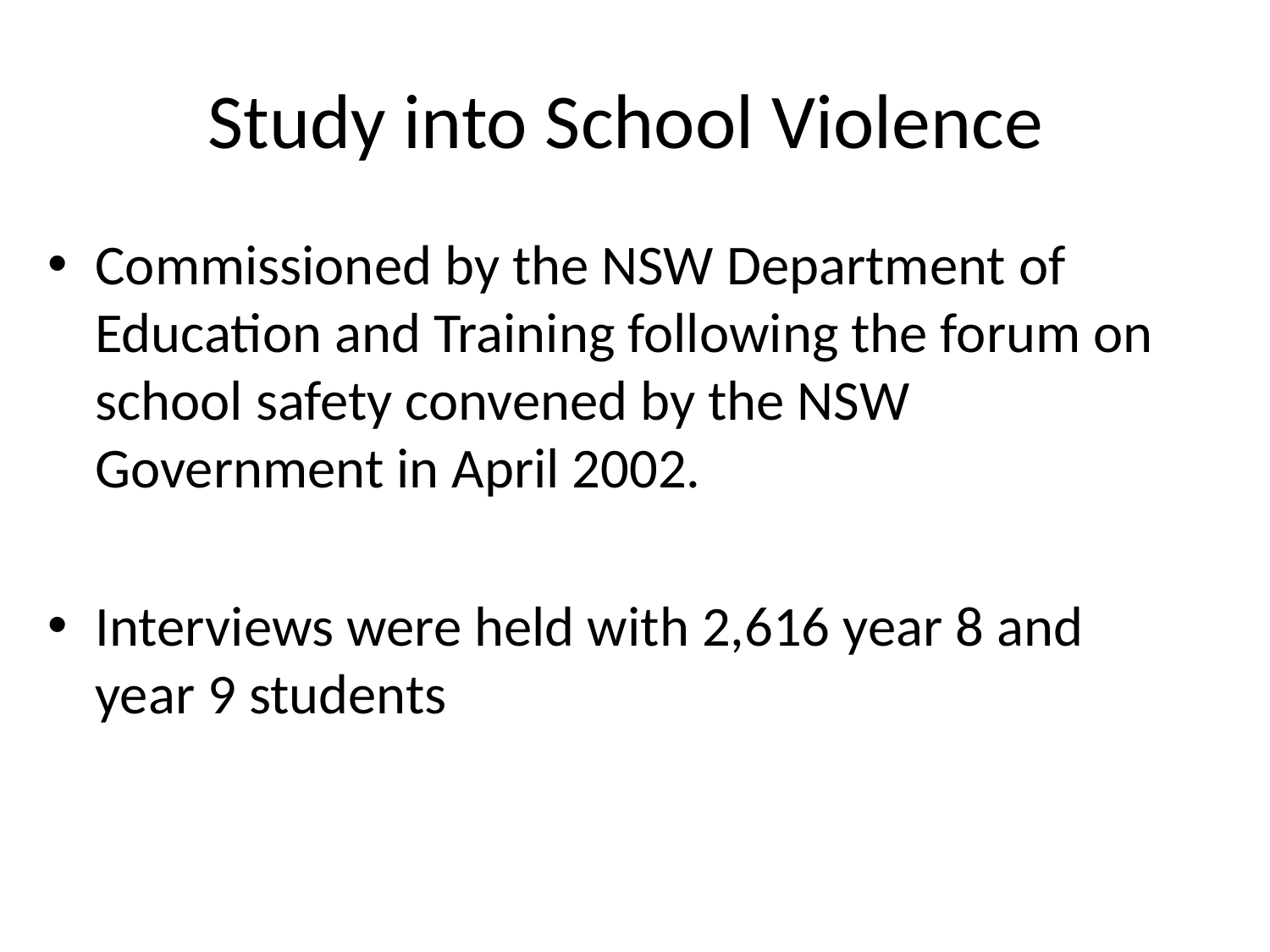

# Study into School Violence
Commissioned by the NSW Department of Education and Training following the forum on school safety convened by the NSW Government in April 2002.

Interviews were held with 2,616 year 8 and year 9 students